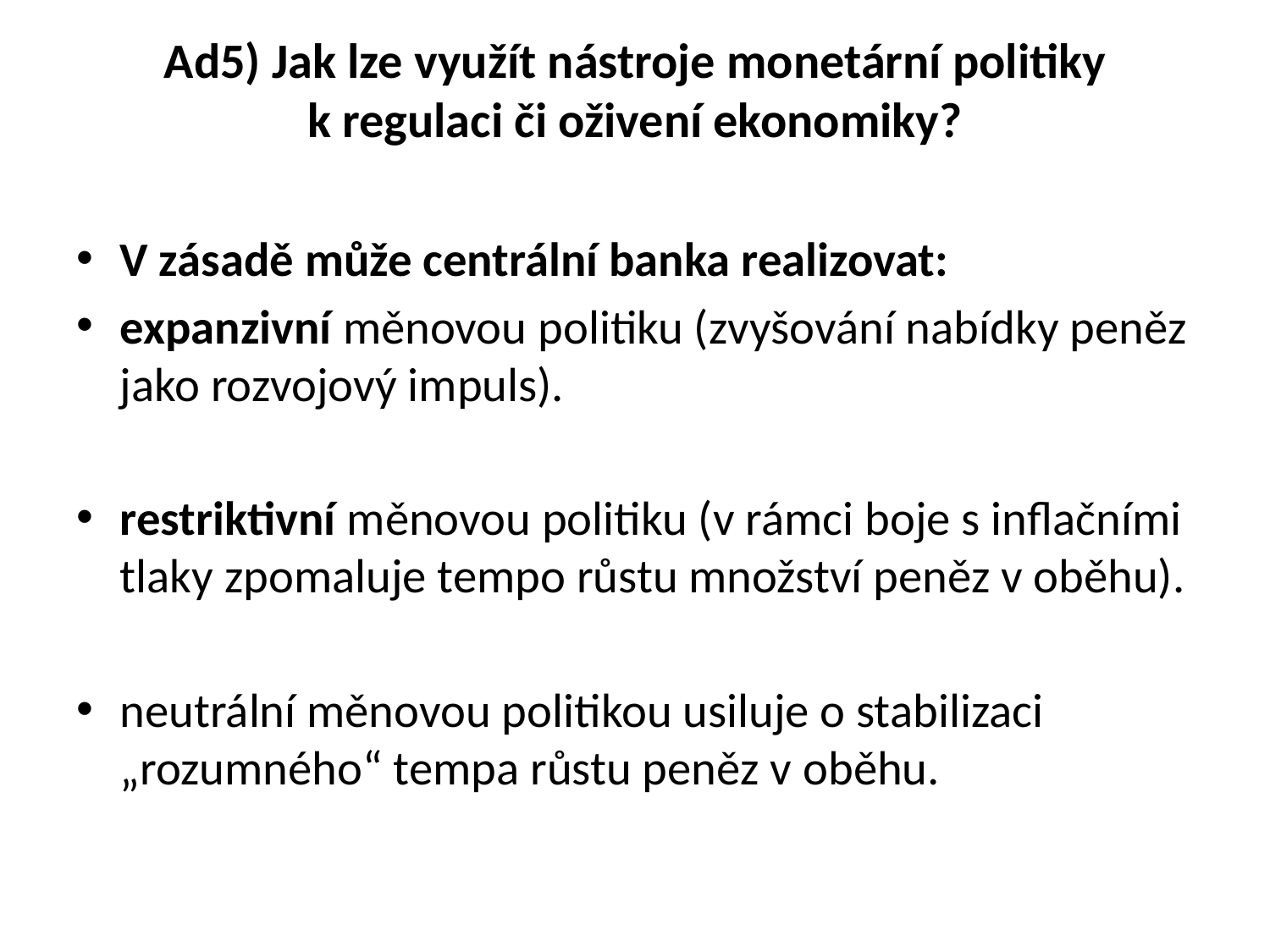

# Ad5) Jak lze využít nástroje monetární politiky k regulaci či oživení ekonomiky?
V zásadě může centrální banka realizovat:
expanzivní měnovou politiku (zvyšování nabídky peněz jako rozvojový impuls).

restriktivní měnovou politiku (v rámci boje s inflačními tlaky zpomaluje tempo růstu množství peněz v oběhu).

neutrální měnovou politikou usiluje o stabilizaci „rozumného“ tempa růstu peněz v oběhu.